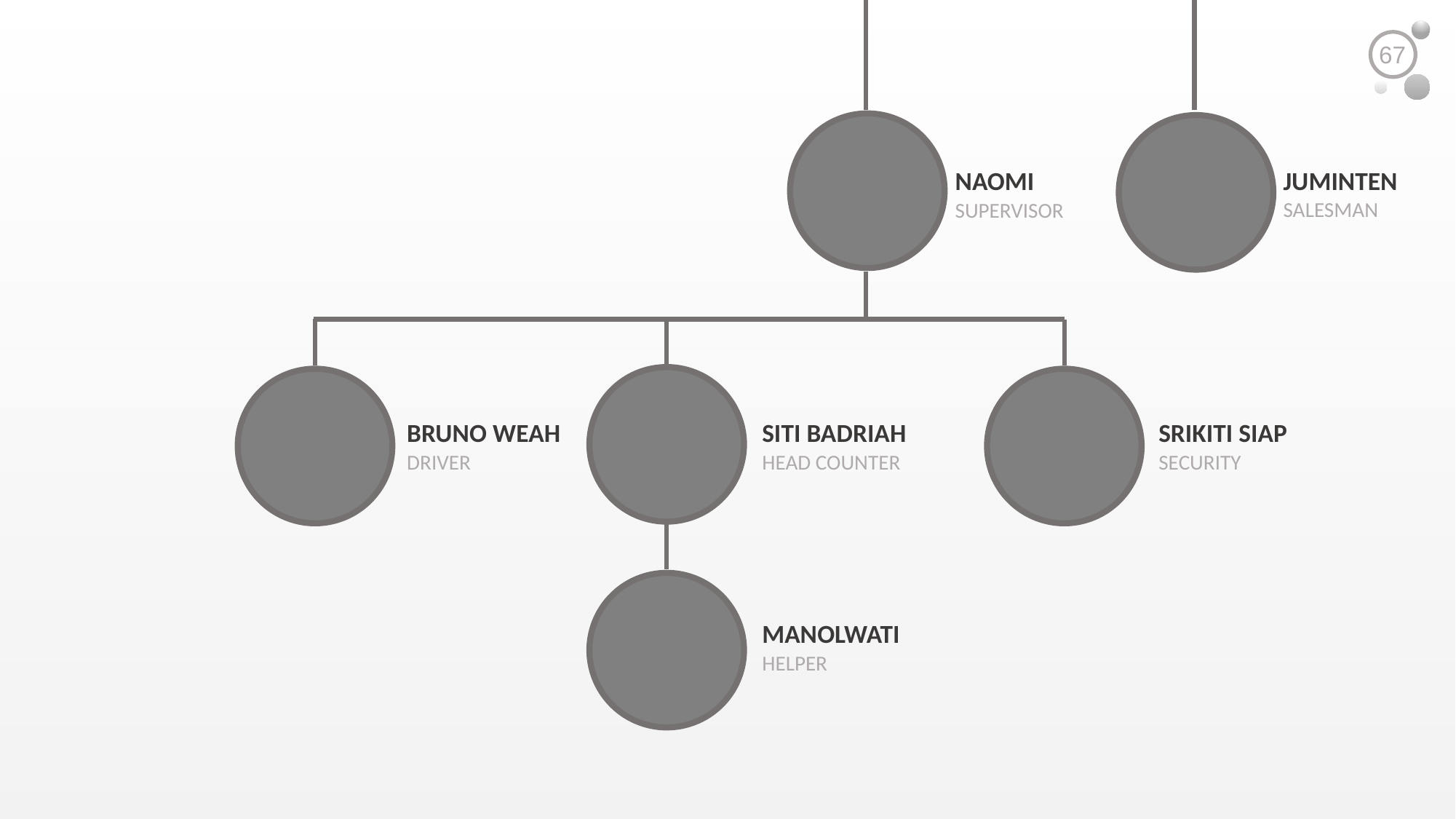

67

JUMINTEN
SALESMAN
NAOMI
SUPERVISOR

BRUNO WEAH
DRIVER
SITI BADRIAH
HEAD COUNTER
SRIKITI SIAP
SECURITY

MANOLWATI
HELPER